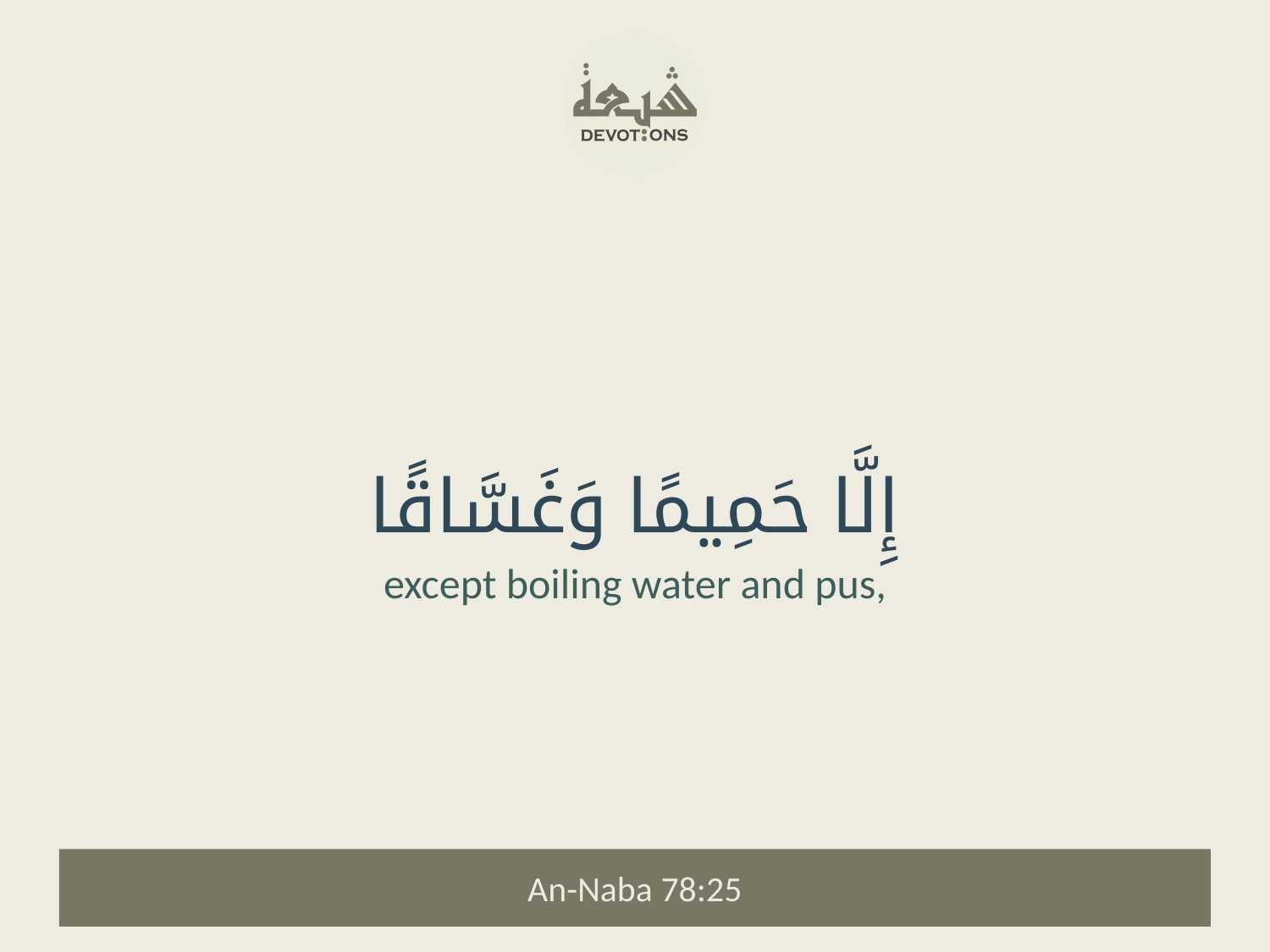

إِلَّا حَمِيمًا وَغَسَّاقًا
except boiling water and pus,
An-Naba 78:25